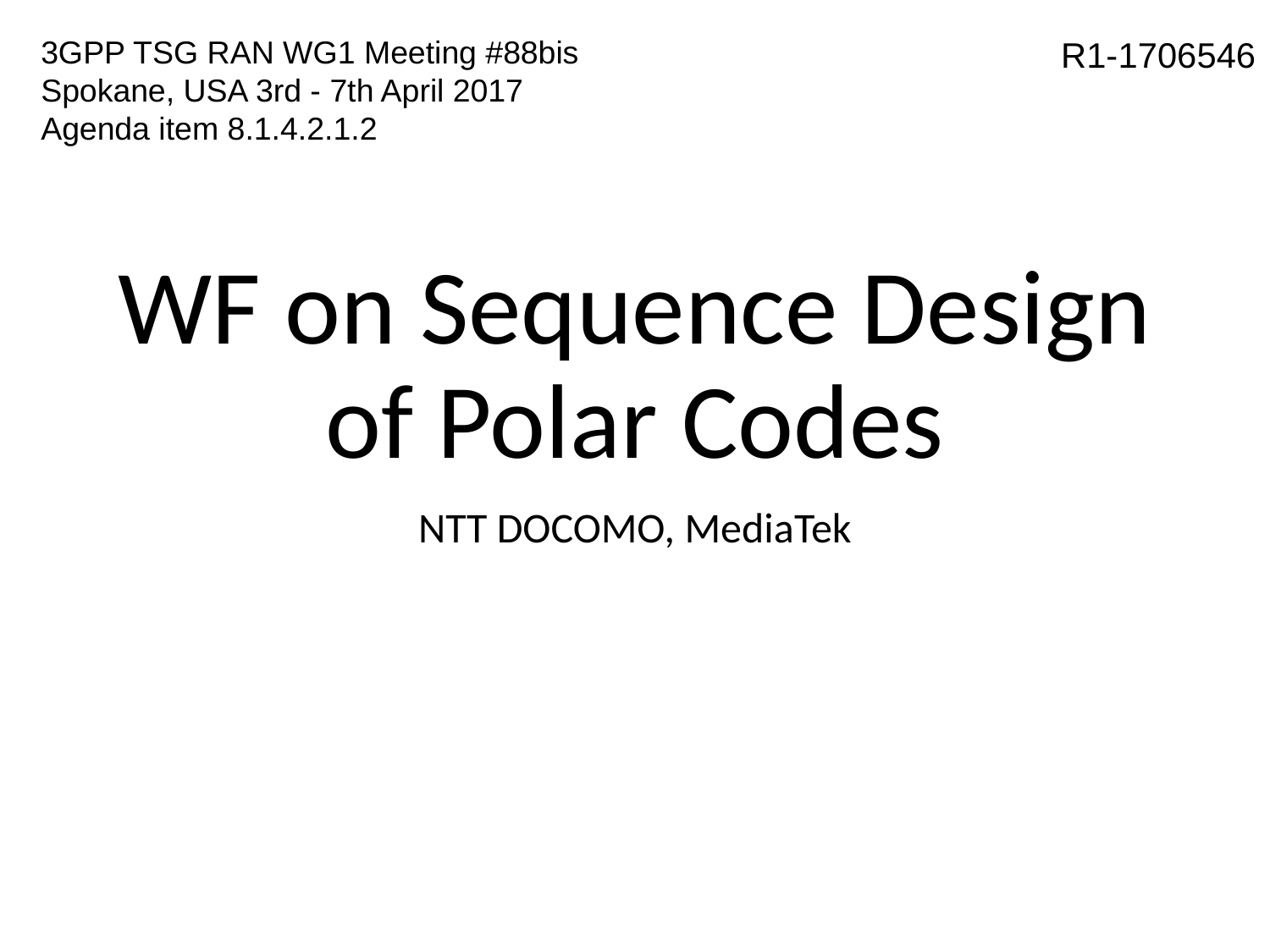

3GPP TSG RAN WG1 Meeting #88bis
Spokane, USA 3rd - 7th April 2017
Agenda item 8.1.4.2.1.2
R1-1706546
# WF on Sequence Design of Polar Codes
NTT DOCOMO, MediaTek